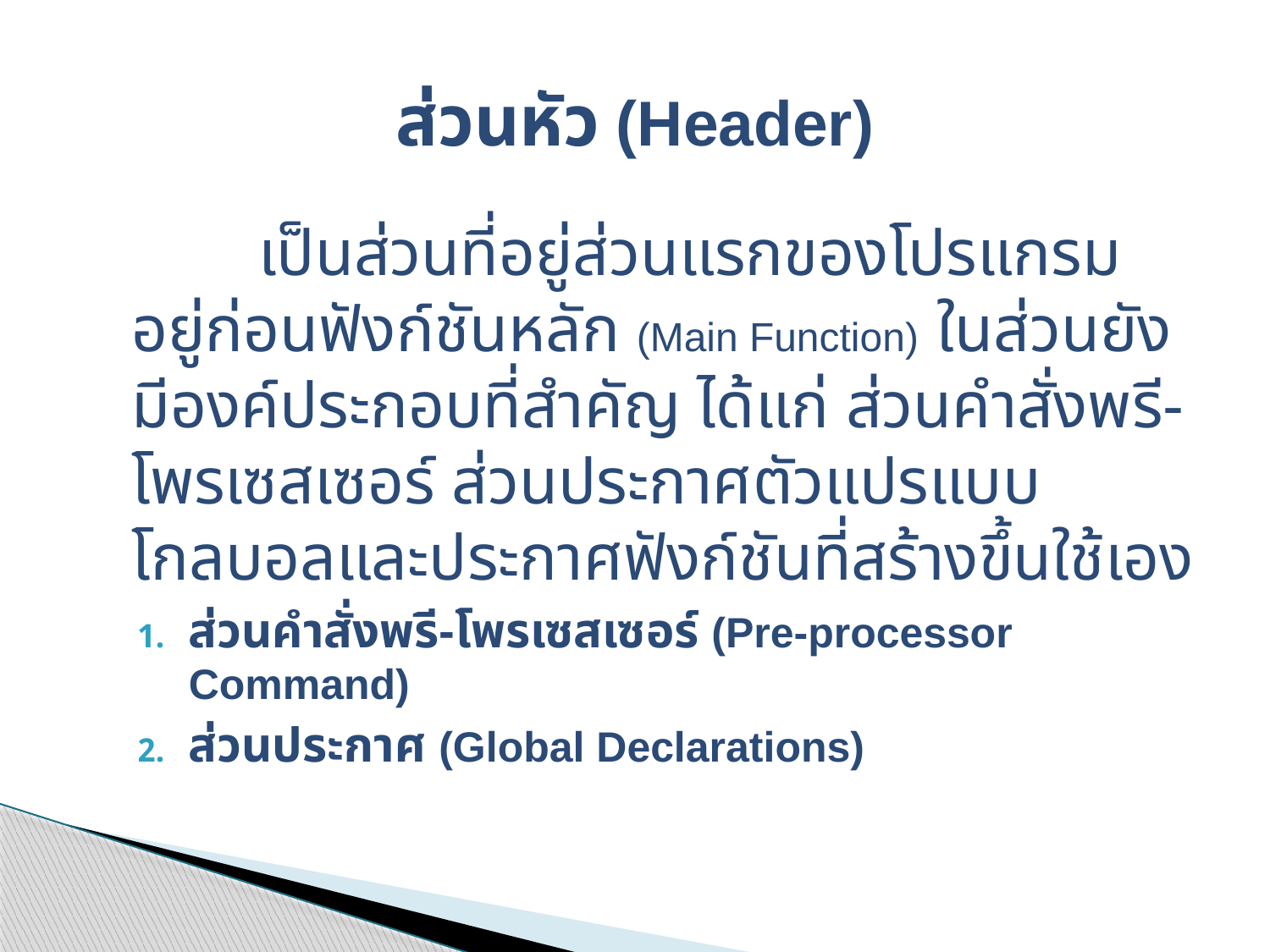

# ส่วนหัว (Header)
	เป็นส่วนที่อยู่ส่วนแรกของโปรแกรม อยู่ก่อนฟังก์ชันหลัก (Main Function) ในส่วนยังมีองค์ประกอบที่สำคัญ ได้แก่ ส่วนคำสั่งพรี-โพรเซสเซอร์ ส่วนประกาศตัวแปรแบบโกลบอลและประกาศฟังก์ชันที่สร้างขึ้นใช้เอง
ส่วนคำสั่งพรี-โพรเซสเซอร์ (Pre-processor  Command)
ส่วนประกาศ (Global Declarations)